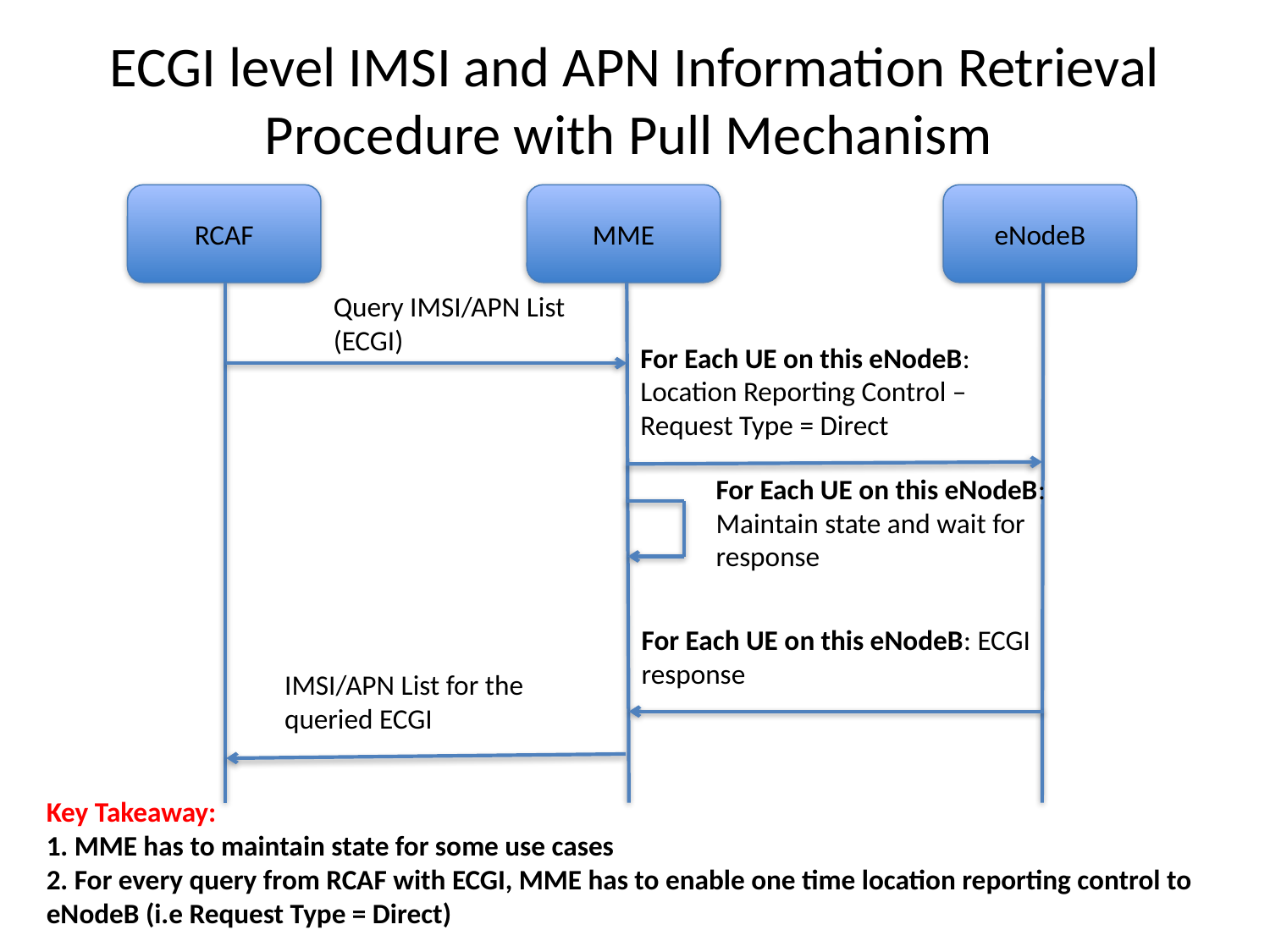

# ECGI level IMSI and APN Information Retrieval Procedure with Pull Mechanism
RCAF
MME
eNodeB
Query IMSI/APN List (ECGI)
For Each UE on this eNodeB: Location Reporting Control – Request Type = Direct
For Each UE on this eNodeB: Maintain state and wait for response
For Each UE on this eNodeB: ECGI response
IMSI/APN List for the queried ECGI
Key Takeaway:
1. MME has to maintain state for some use cases
2. For every query from RCAF with ECGI, MME has to enable one time location reporting control to eNodeB (i.e Request Type = Direct)